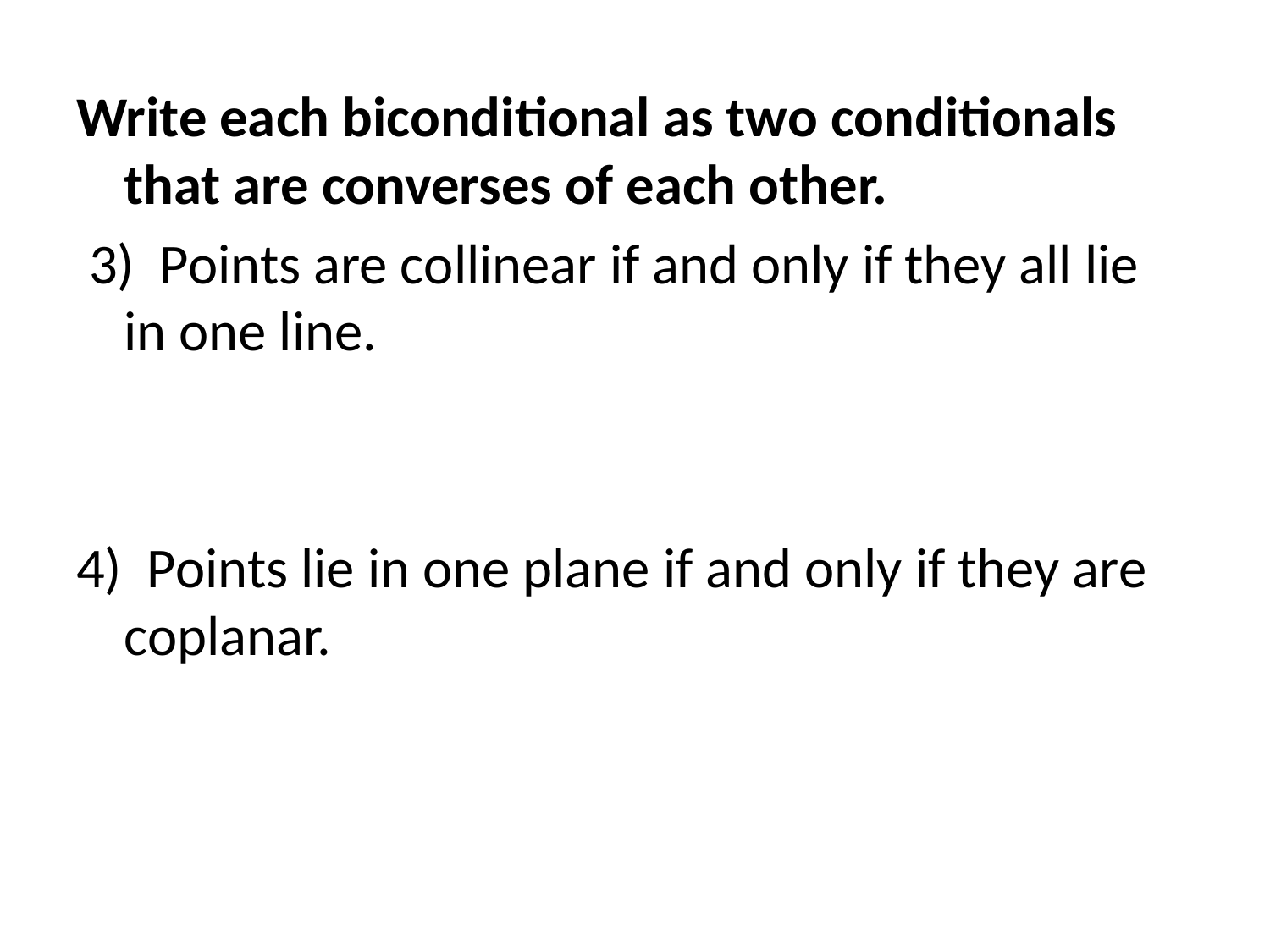

#
Write each biconditional as two conditionals that are converses of each other.
 3)  Points are collinear if and only if they all lie in one line.

4)  Points lie in one plane if and only if they are coplanar.